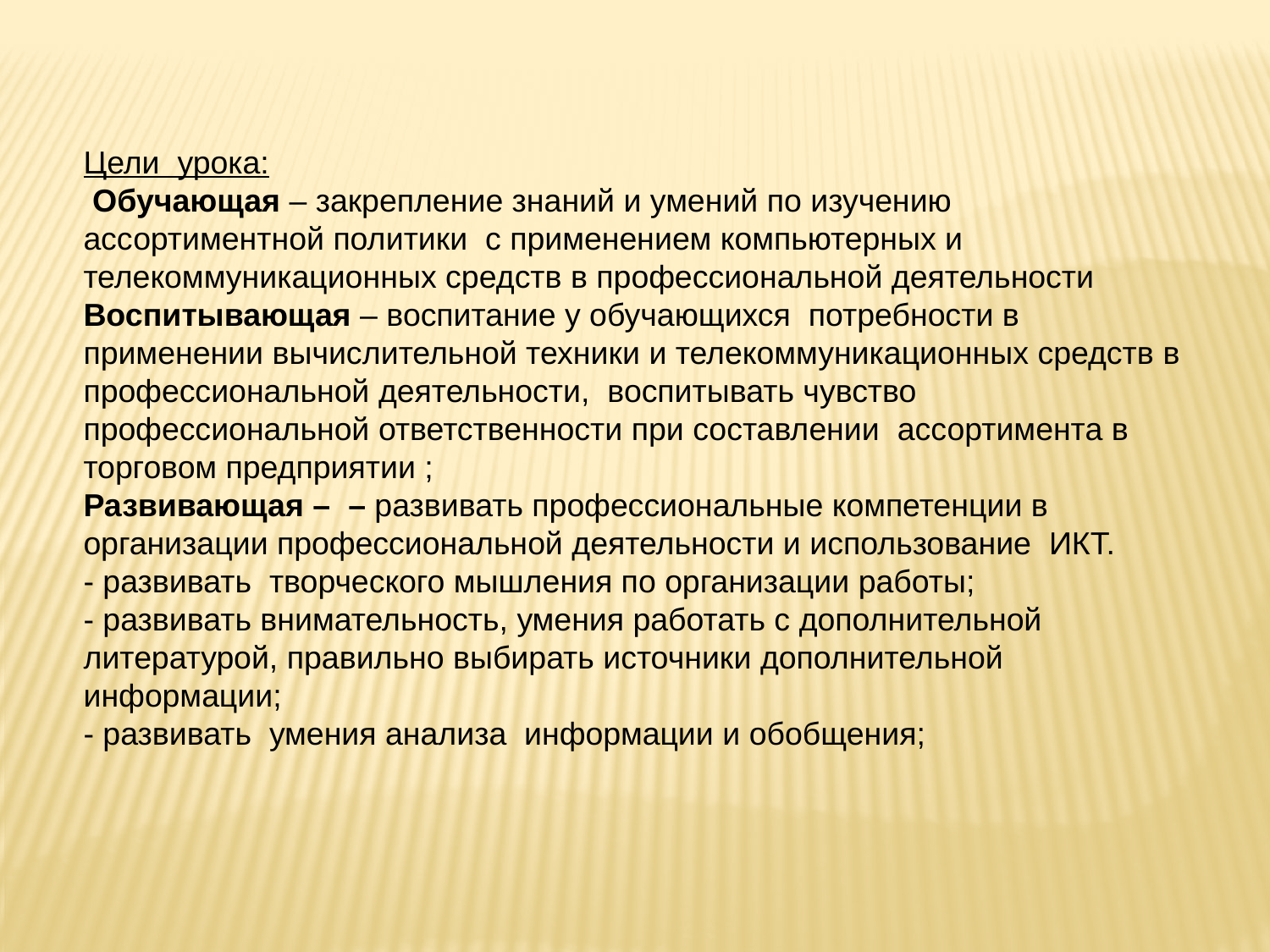

Цели  урока:
 Обучающая – закрепление знаний и умений по изучению ассортиментной политики  с применением компьютерных и телекоммуникационных средств в профессиональной деятельности
Воспитывающая – воспитание у обучающихся  потребности в применении вычислительной техники и телекоммуникационных средств в профессиональной деятельности,  воспитывать чувство профессиональной ответственности при составлении  ассортимента в торговом предприятии ;
Развивающая –  – развивать профессиональные компетенции в организации профессиональной деятельности и использование  ИКТ.
- развивать  творческого мышления по организации работы;
- развивать внимательность, умения работать с дополнительной литературой, правильно выбирать источники дополнительной информации;
- развивать  умения анализа  информации и обобщения;